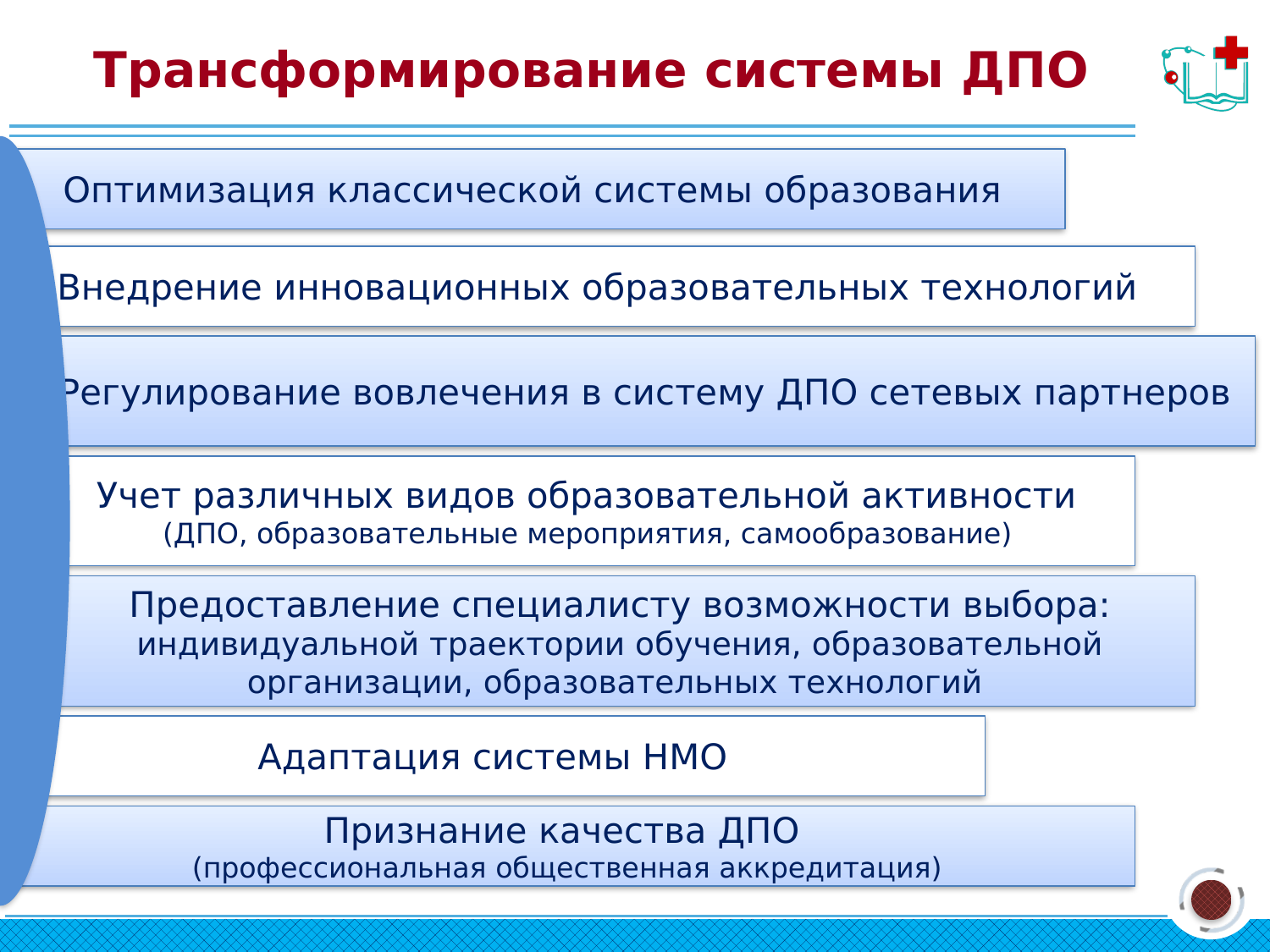

# Трансформирование системы ДПО

Оптимизация классической системы образования
Внедрение инновационных образовательных технологий
Регулирование вовлечения в систему ДПО сетевых партнеров
Учет различных видов образовательной активности
(ДПО, образовательные мероприятия, самообразование)
Предоставление специалисту возможности выбора: индивидуальной траектории обучения, образовательной организации, образовательных технологий
Адаптация системы НМО
Признание качества ДПО
(профессиональная общественная аккредитация)